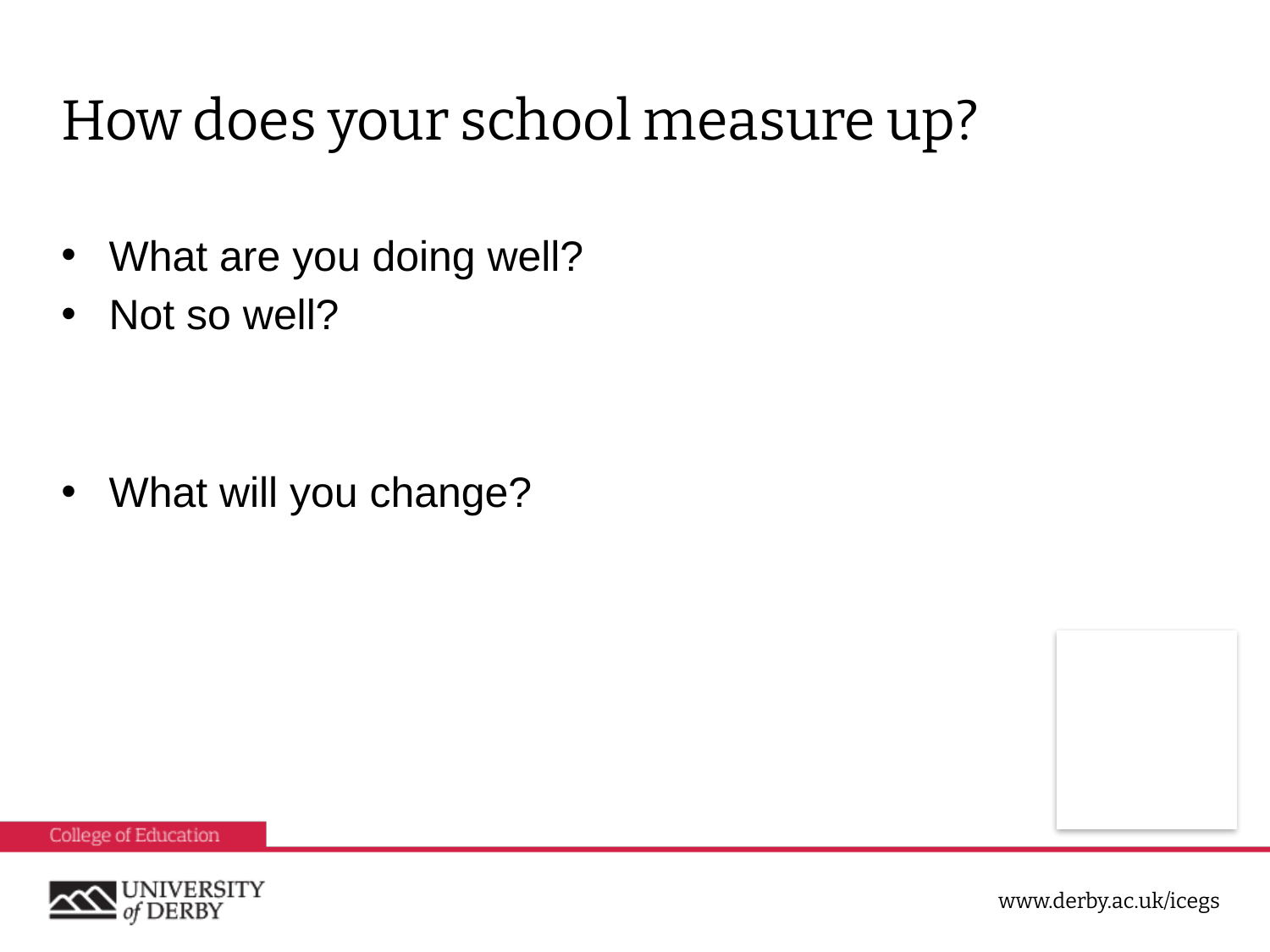

# How does your school measure up?
What are you doing well?
Not so well?

What will you change?